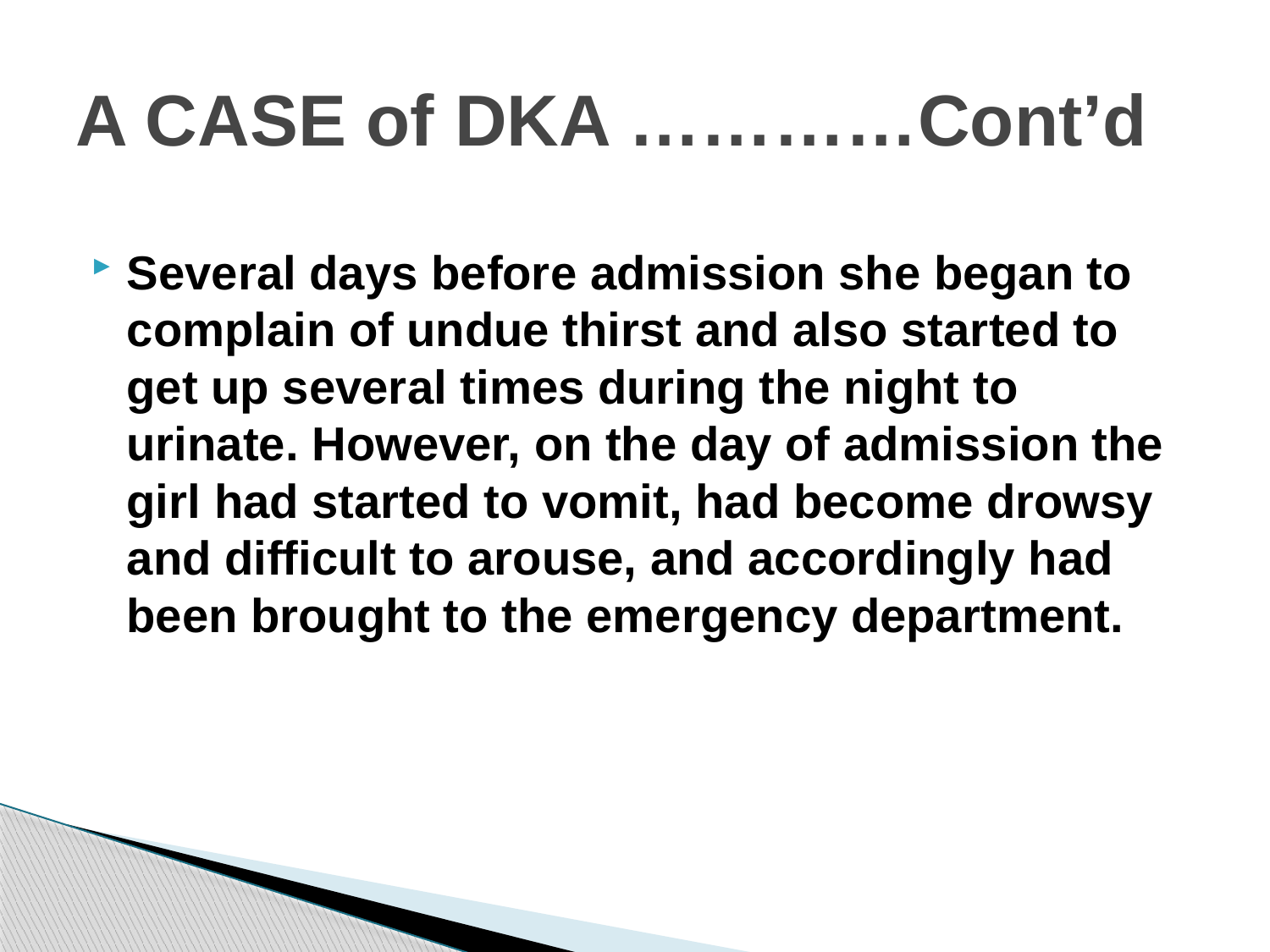

# A CASE of DKA …………Cont’d
Several days before admission she began to complain of undue thirst and also started to get up several times during the night to urinate. However, on the day of admission the girl had started to vomit, had become drowsy and difficult to arouse, and accordingly had been brought to the emergency department.